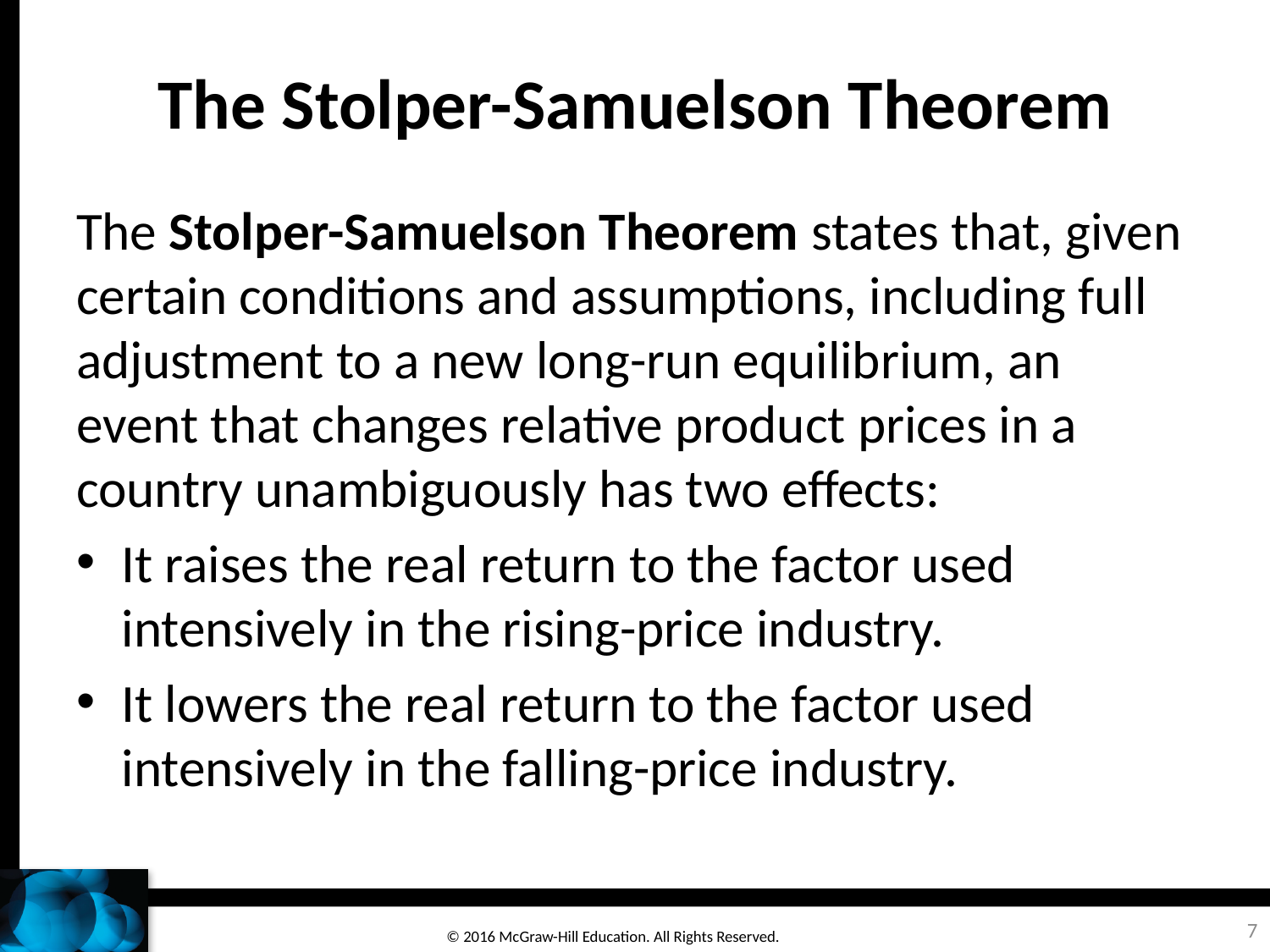

# The Stolper-Samuelson Theorem
The Stolper-Samuelson Theorem states that, given certain conditions and assumptions, including full adjustment to a new long-run equilibrium, an event that changes relative product prices in a country unambiguously has two effects:
It raises the real return to the factor used intensively in the rising-price industry.
It lowers the real return to the factor used intensively in the falling-price industry.

7
© 2016 McGraw-Hill Education. All Rights Reserved.